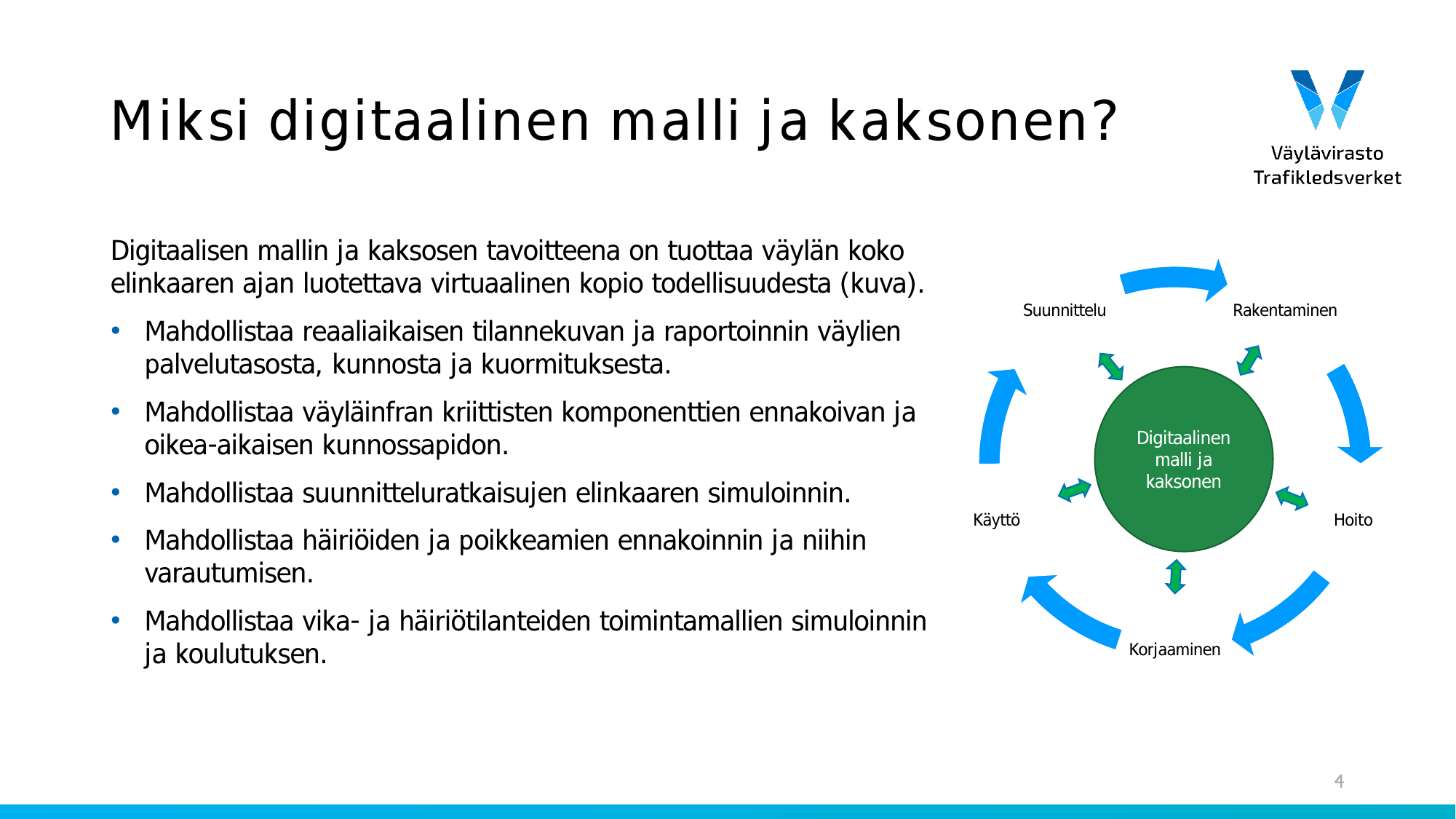

# Miksi digitaalinen malli ja kaksonen?
Digitaalisen mallin ja kaksosen tavoitteena on tuottaa väylän koko elinkaaren ajan luotettava virtuaalinen kopio todellisuudesta (kuva).
Mahdollistaa reaaliaikaisen tilannekuvan ja raportoinnin väylien palvelutasosta, kunnosta ja kuormituksesta.
Mahdollistaa väyläinfran kriittisten komponenttien ennakoivan ja oikea-aikaisen kunnossapidon.
Mahdollistaa suunnitteluratkaisujen elinkaaren simuloinnin.
Mahdollistaa häiriöiden ja poikkeamien ennakoinnin ja niihin varautumisen.
Mahdollistaa vika- ja häiriötilanteiden toimintamallien simuloinnin ja koulutuksen.

Rakentaminen
Hoito
Korjaaminen
Käyttö
Suunnittelu

Digitaalinen malli ja kaksonen

4